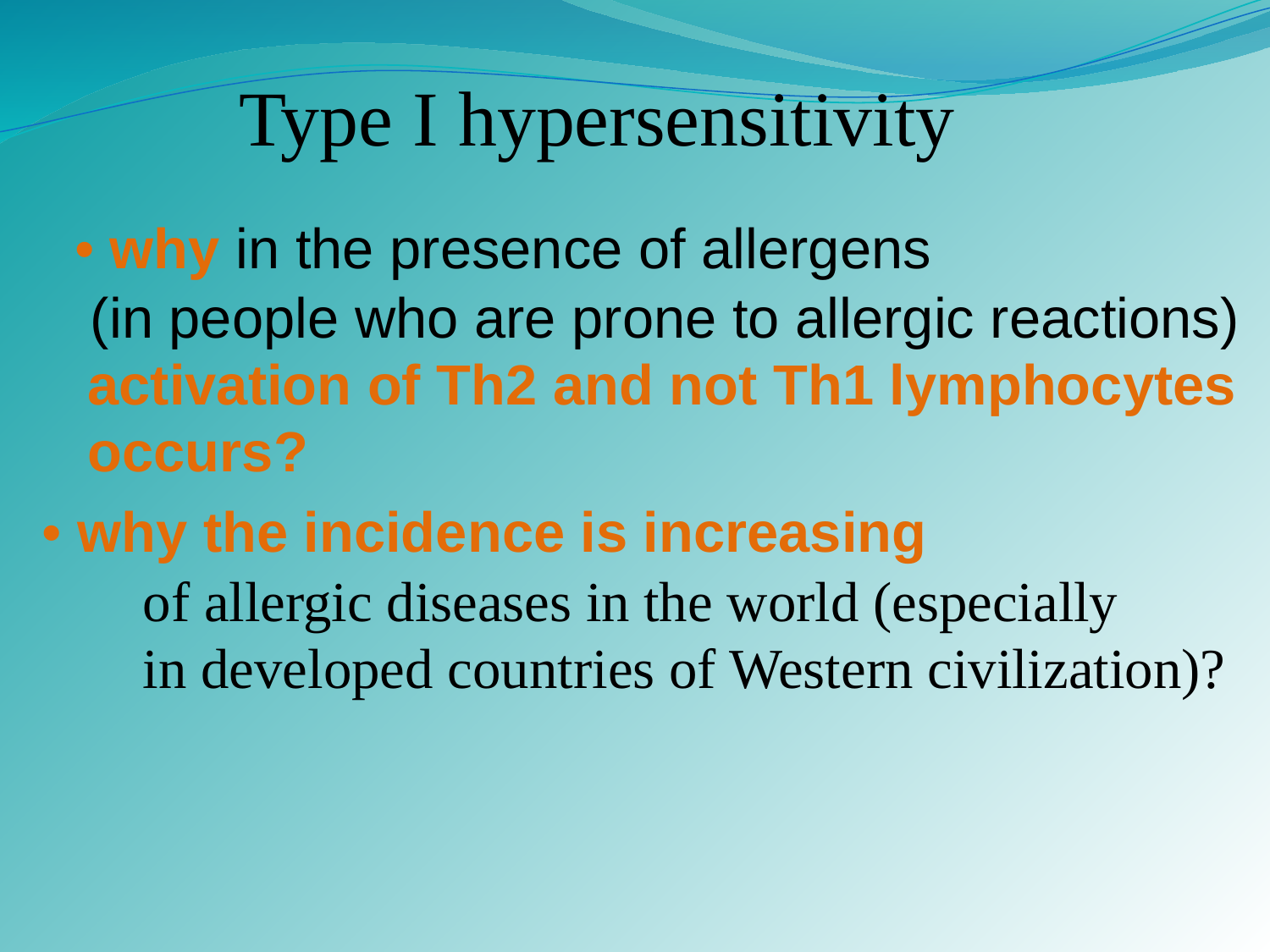

Type I hypersensitivity
• why in the presence of allergens
 (in people who are prone to allergic reactions)
activation of Th2 and not Th1 lymphocytes
occurs?
• why the incidence is increasing
of allergic diseases in the world (especially
in developed countries of Western civilization)?